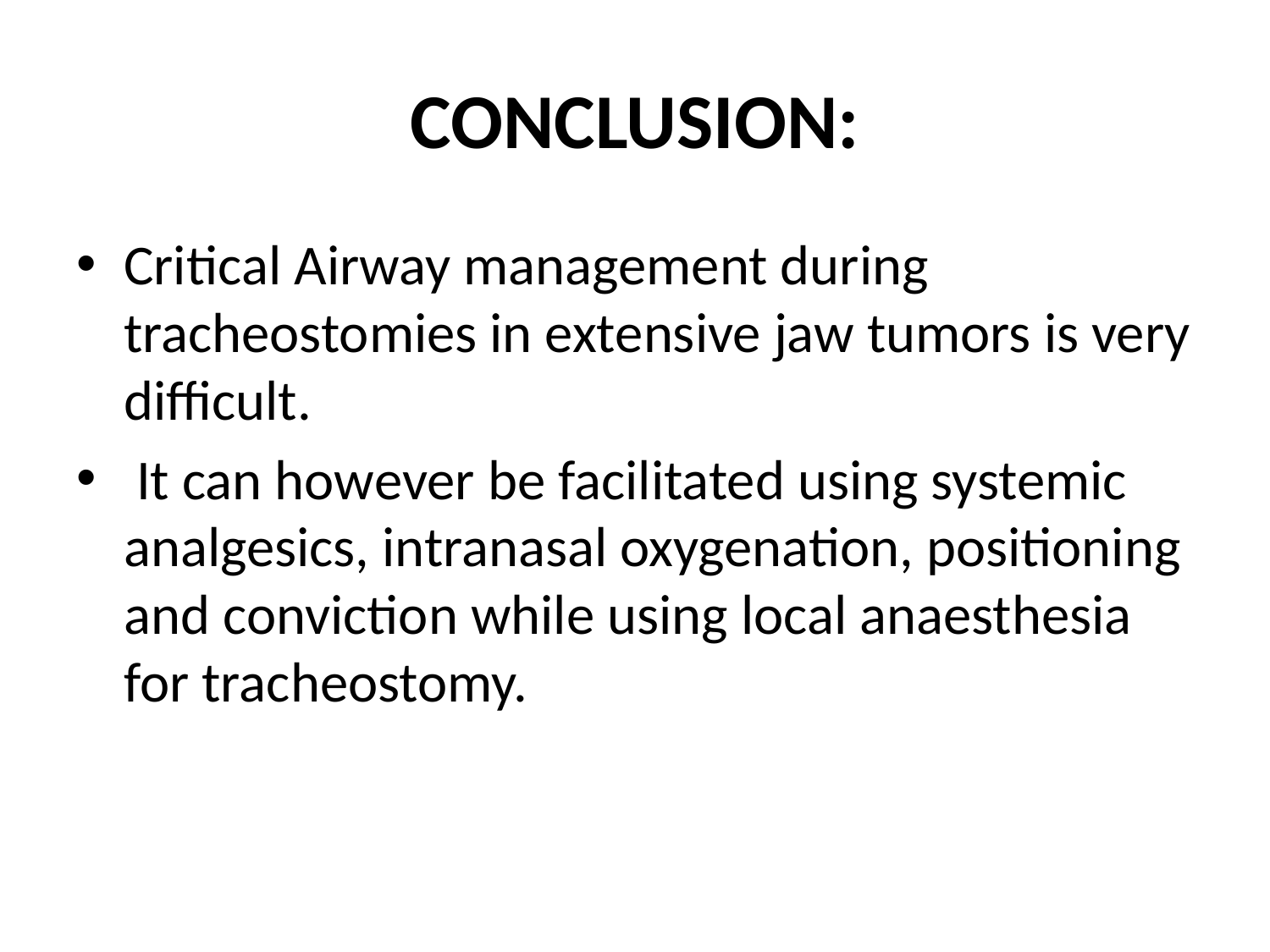

# CONCLUSION:
Critical Airway management during tracheostomies in extensive jaw tumors is very difficult.
 It can however be facilitated using systemic analgesics, intranasal oxygenation, positioning and conviction while using local anaesthesia for tracheostomy.